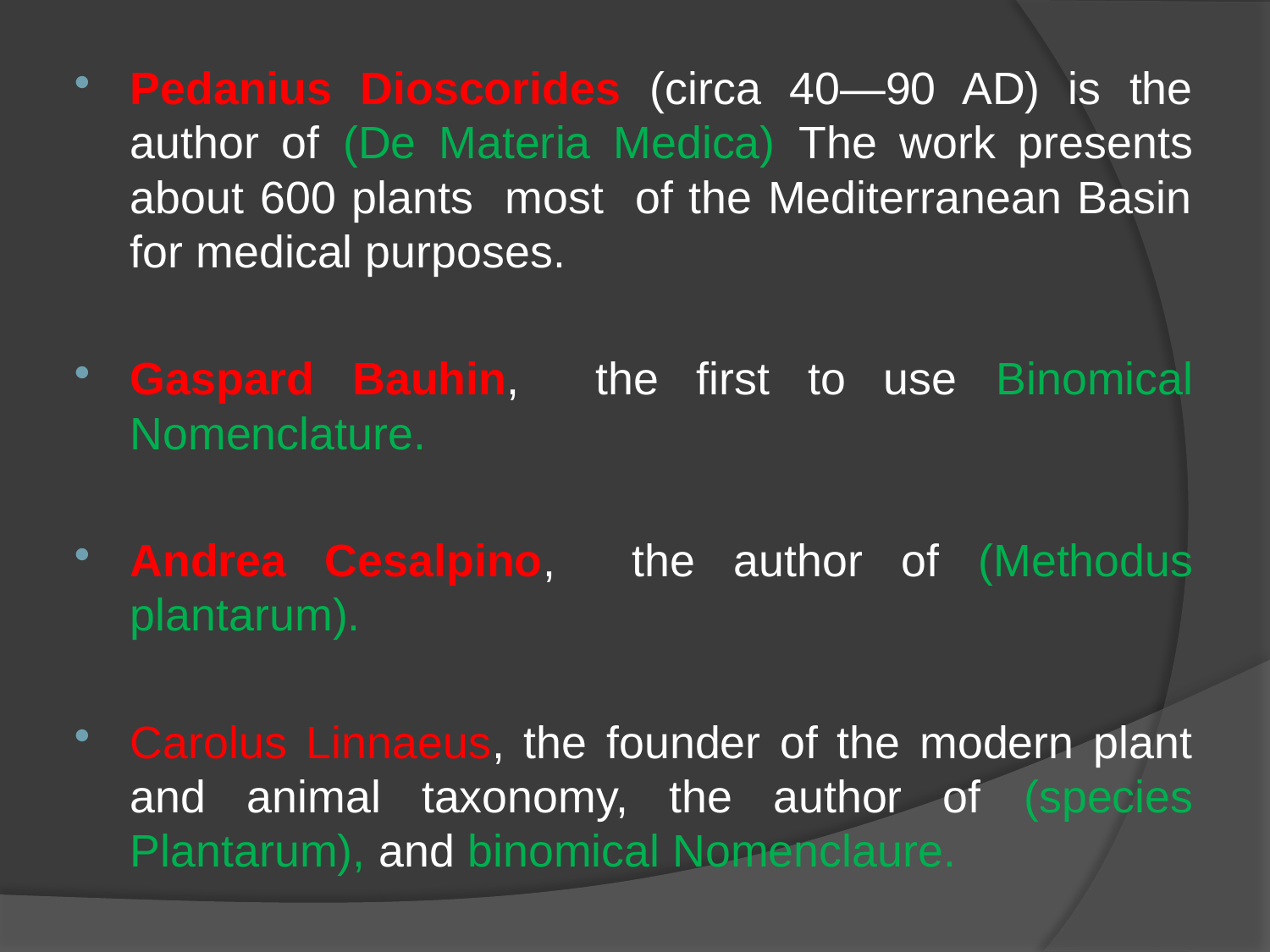

Pedanius Dioscorides (circa 40—90 AD) is the author of (De Materia Medica) The work presents about 600 plants  most  of the Mediterranean Basin for medical purposes.

Gaspard Bauhin,  the first to use Binomical Nomenclature.

Andrea Cesalpino,  the author of (Methodus plantarum).

Carolus Linnaeus, the founder of the modern plant and animal taxonomy, the author of (species Plantarum), and binomical Nomenclaure.